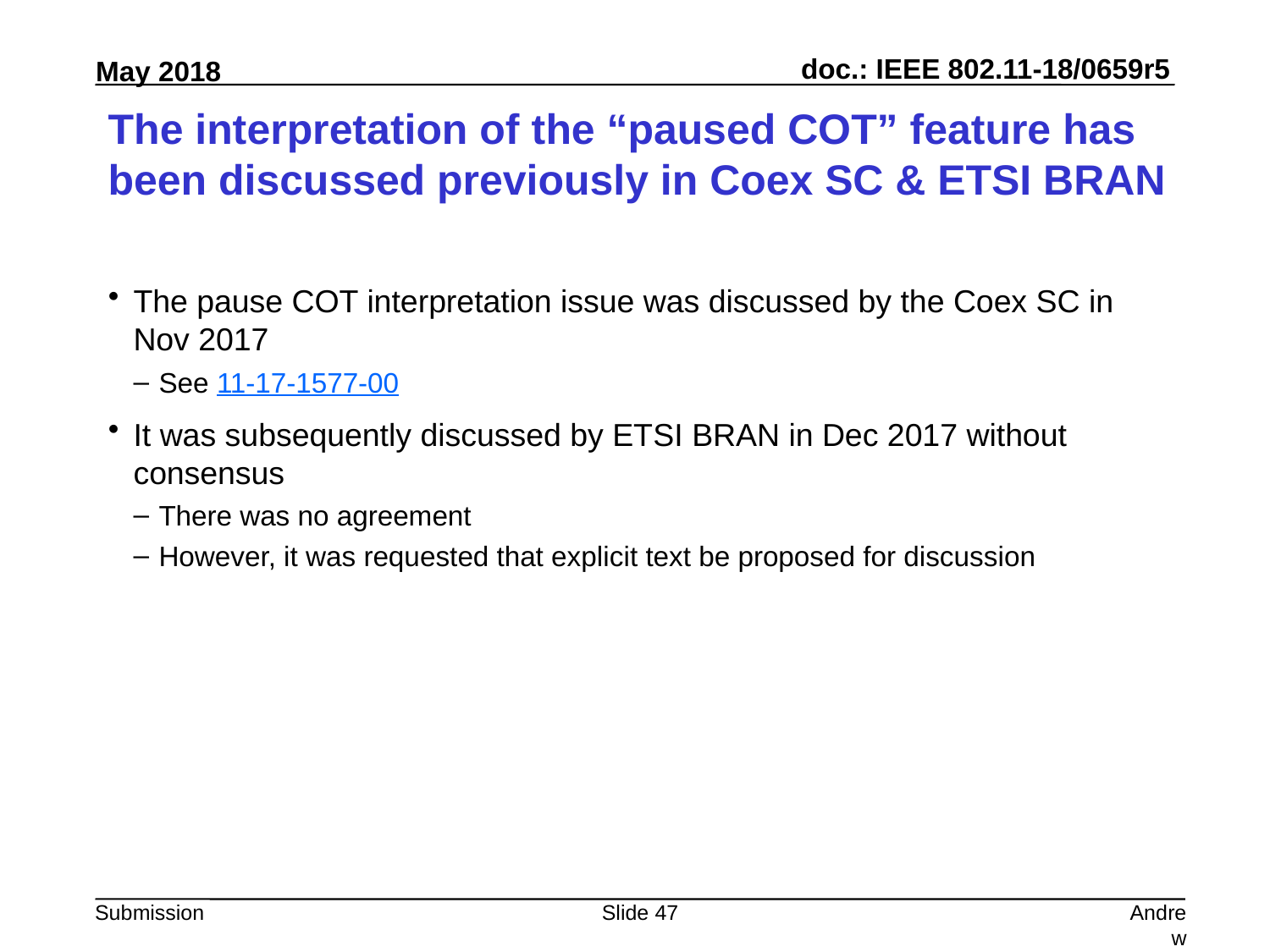

# The interpretation of the “paused COT” feature has been discussed previously in Coex SC & ETSI BRAN
The pause COT interpretation issue was discussed by the Coex SC in Nov 2017
See 11-17-1577-00
It was subsequently discussed by ETSI BRAN in Dec 2017 without consensus
There was no agreement
However, it was requested that explicit text be proposed for discussion

Slide 47
Andrew Myles, Cisco